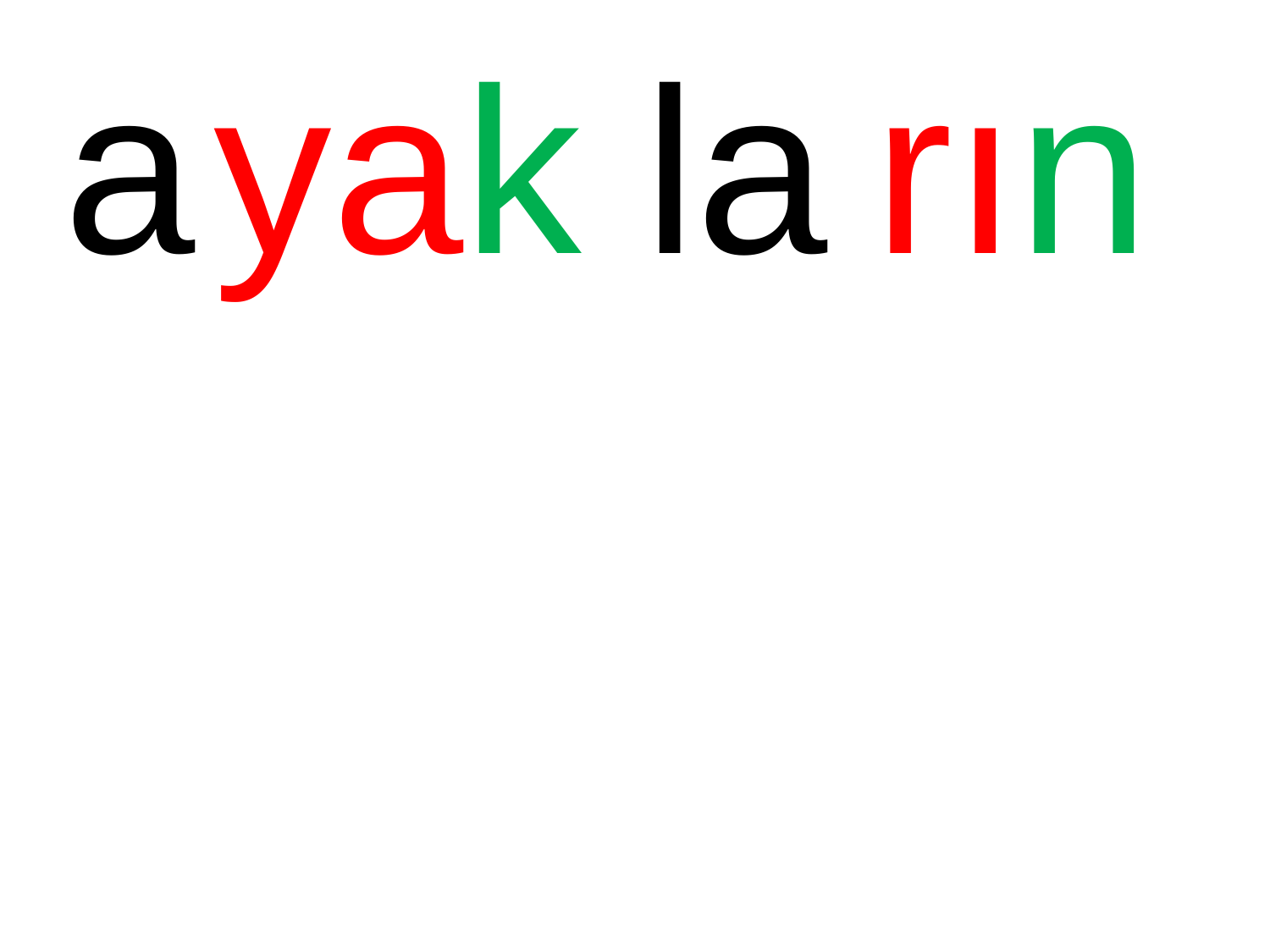

| a |
| --- |
| yak |
| --- |
| la |
| --- |
| rın |
| --- |